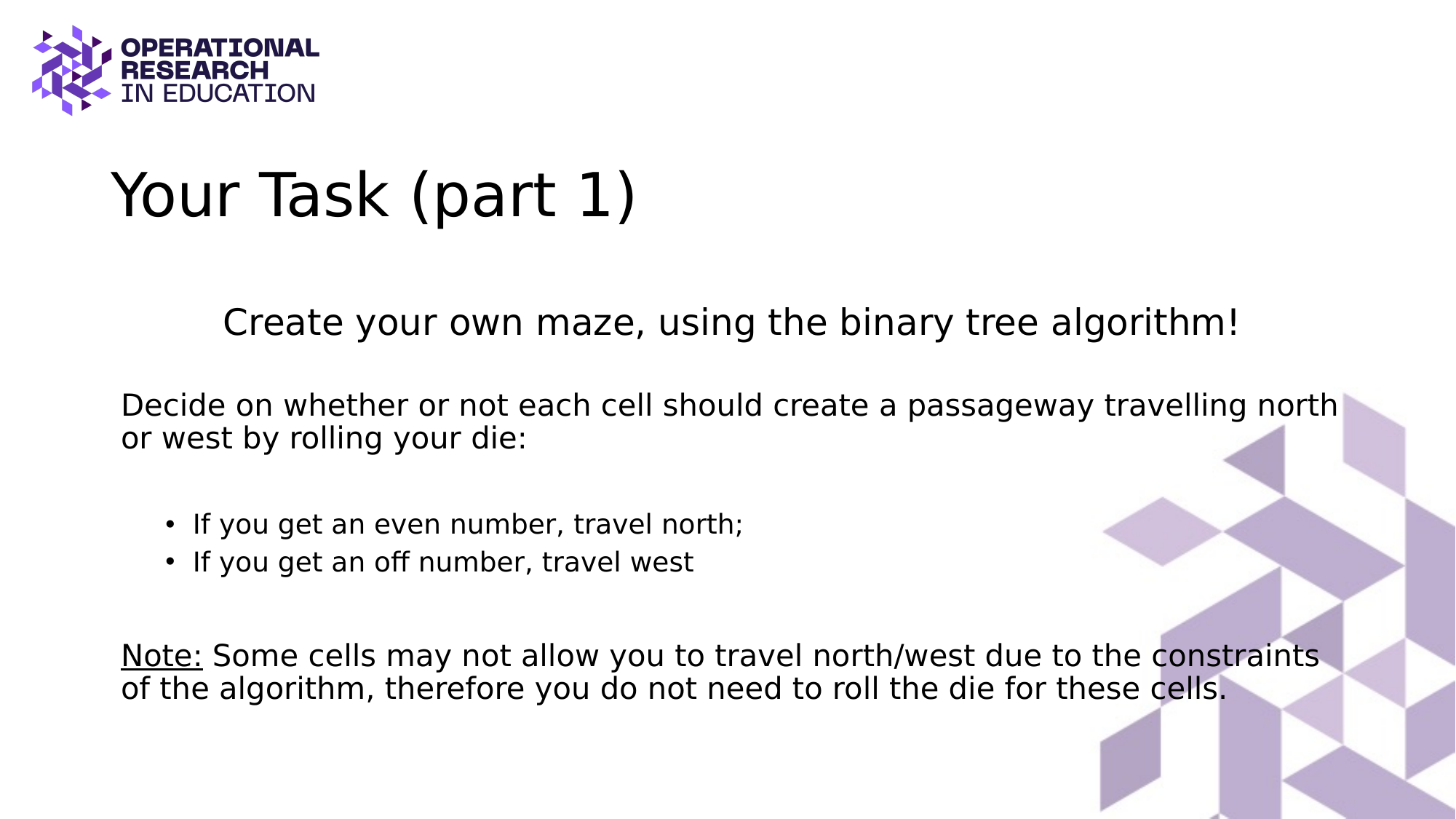

# Your Task (part 1)
Create your own maze, using the binary tree algorithm!

Decide on whether or not each cell should create a passageway travelling north or west by rolling your die:

If you get an even number, travel north;
If you get an off number, travel west

Note: Some cells may not allow you to travel north/west due to the constraints of the algorithm, therefore you do not need to roll the die for these cells.